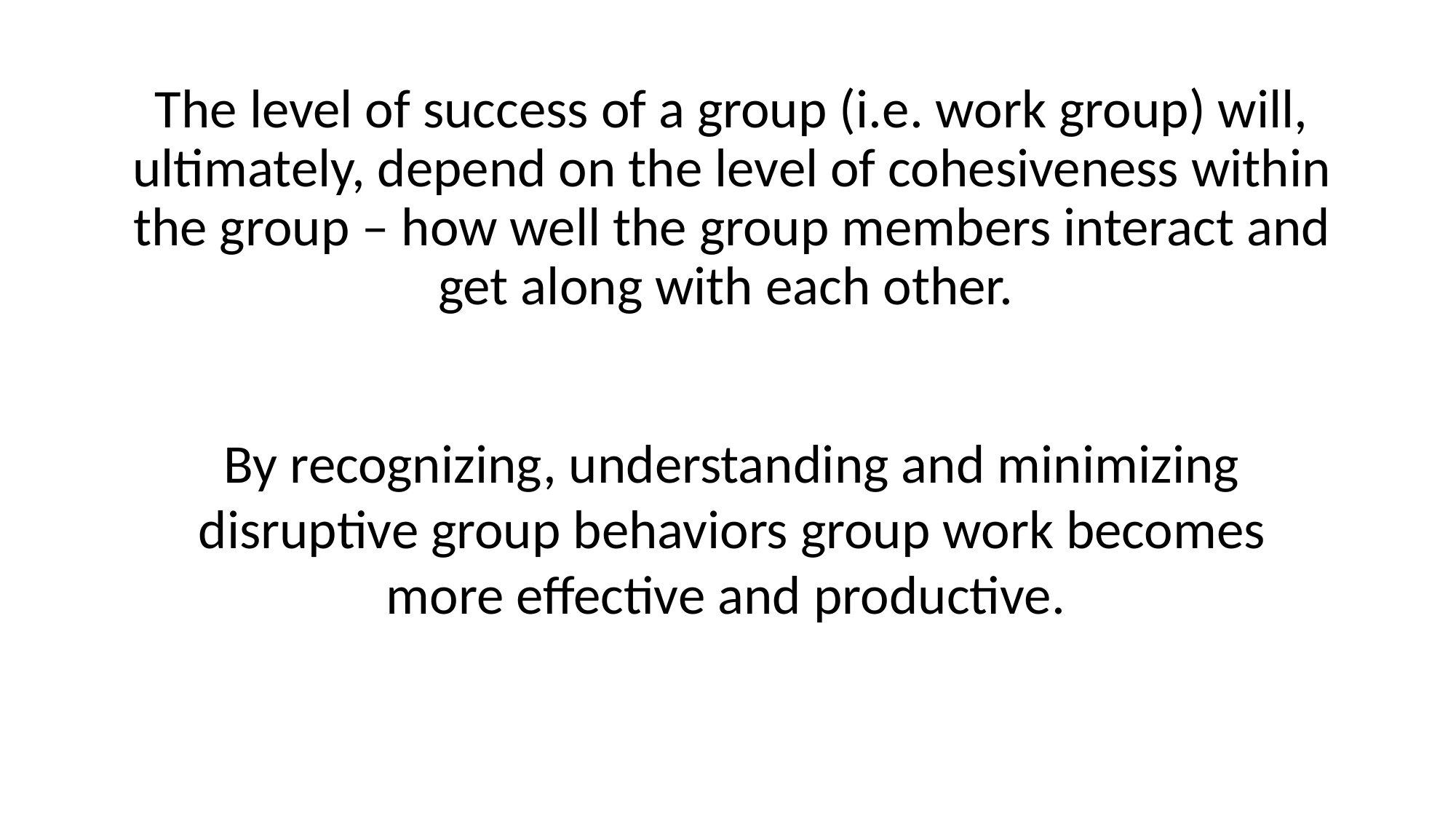

# The level of success of a group (i.e. work group) will, ultimately, depend on the level of cohesiveness within the group – how well the group members interact and get along with each other.
By recognizing, understanding and minimizing disruptive group behaviors group work becomes more effective and productive.